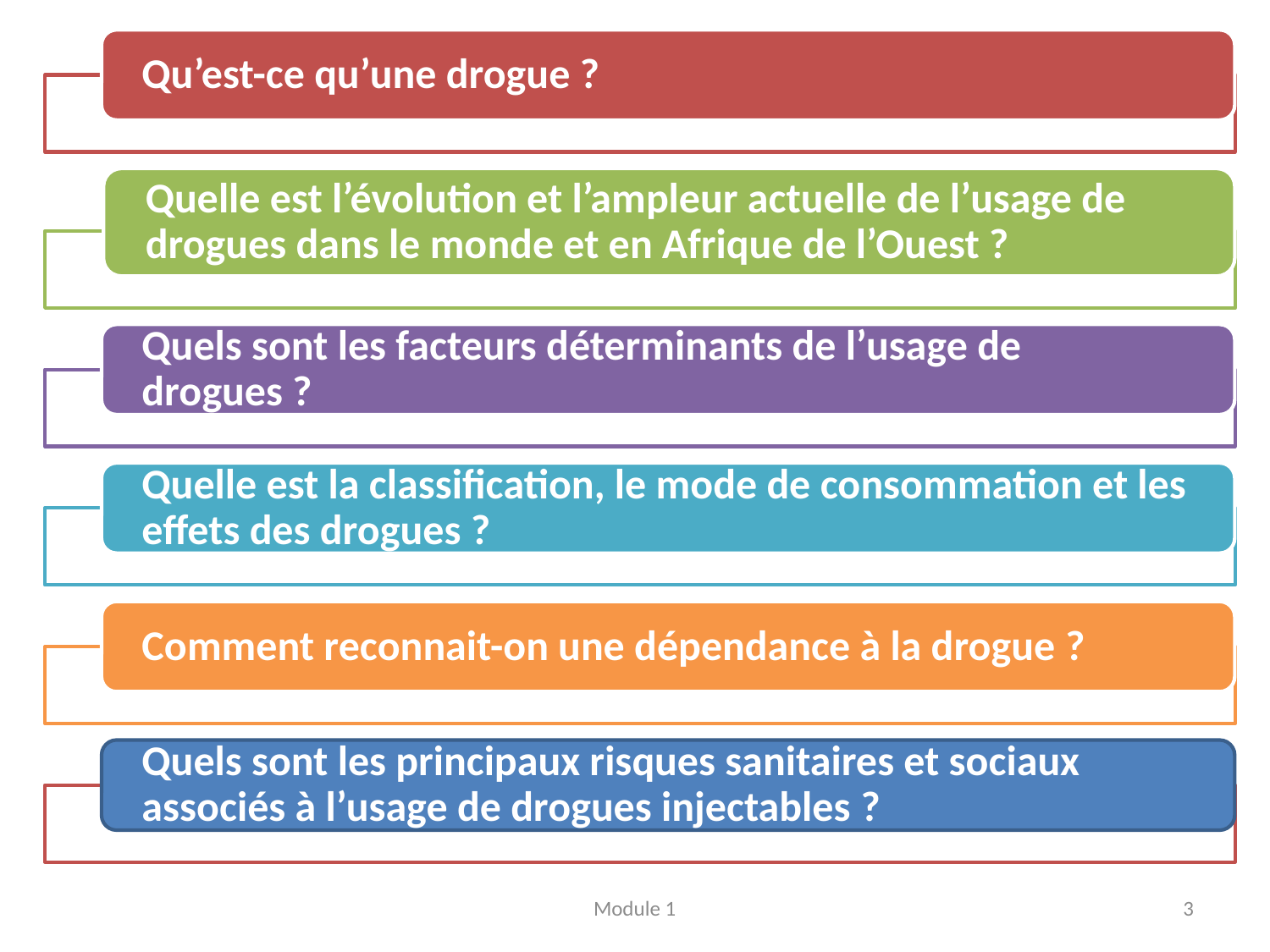

Qu’est-ce qu’une drogue ?
Quelle est l’évolution et l’ampleur actuelle de l’usage de drogues dans le monde et en Afrique de l’Ouest ?
Quels sont les facteurs déterminants de l’usage de drogues ?
Quelle est la classification, le mode de consommation et les effets des drogues ?
Comment reconnait-on une dépendance à la drogue ?
Quels sont les principaux risques sanitaires et sociaux associés à l’usage de drogues injectables ?
Module 1
3